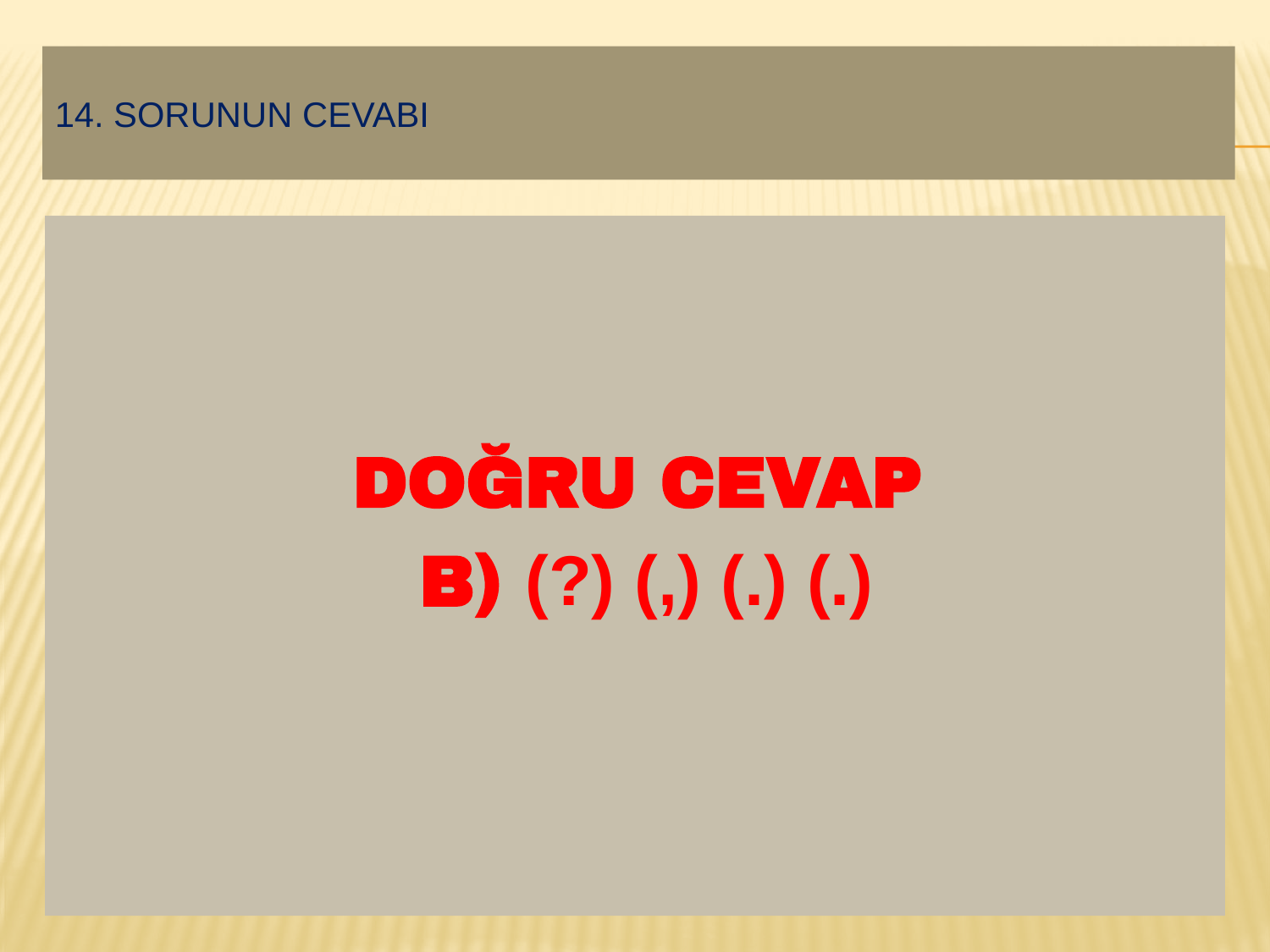

# 14. soruNUN CEVABI

               DOĞRU CEVAP
                  B) (?) (,) (.) (.)